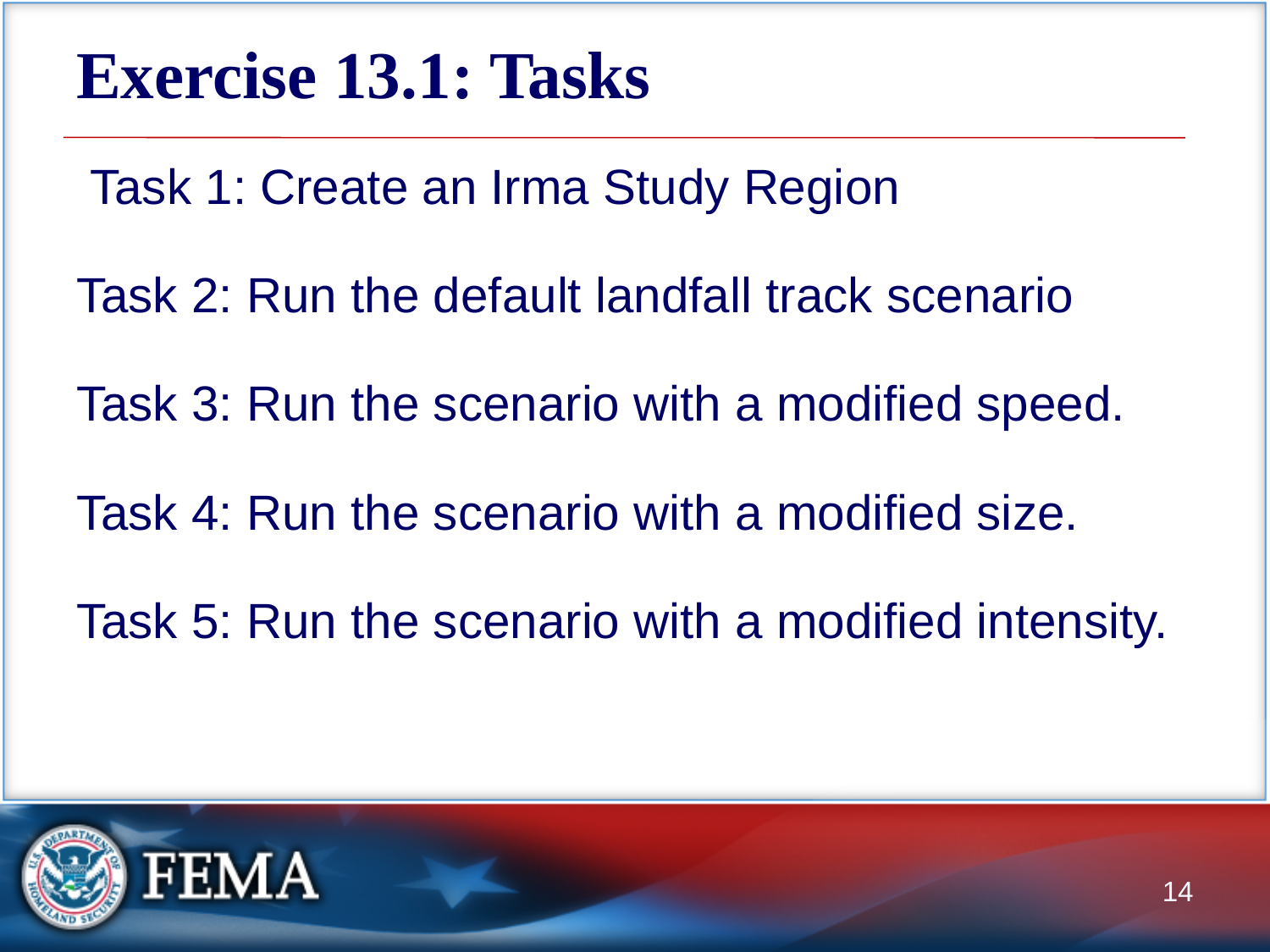

# Exercise 13.1: Tasks
 Task 1: Create an Irma Study Region
Task 2: Run the default landfall track scenario
Task 3: Run the scenario with a modified speed.
Task 4: Run the scenario with a modified size.
Task 5: Run the scenario with a modified intensity.
14